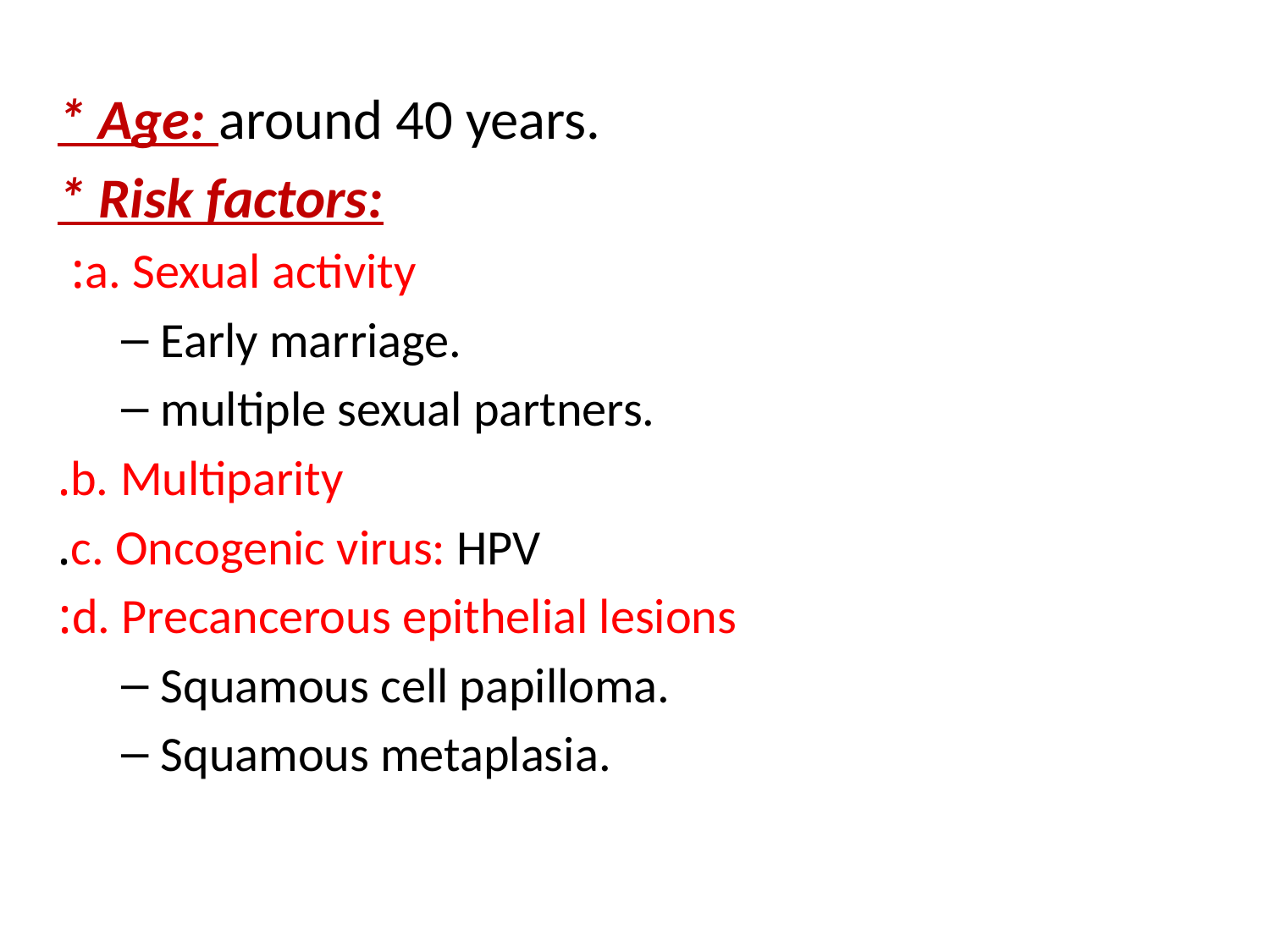

* Age: around 40 years.
* Risk factors:
a. Sexual activity:
Early marriage.
multiple sexual partners.
b. Multiparity.
c. Oncogenic virus: HPV.
d. Precancerous epithelial lesions:
Squamous cell papilloma.
Squamous metaplasia.